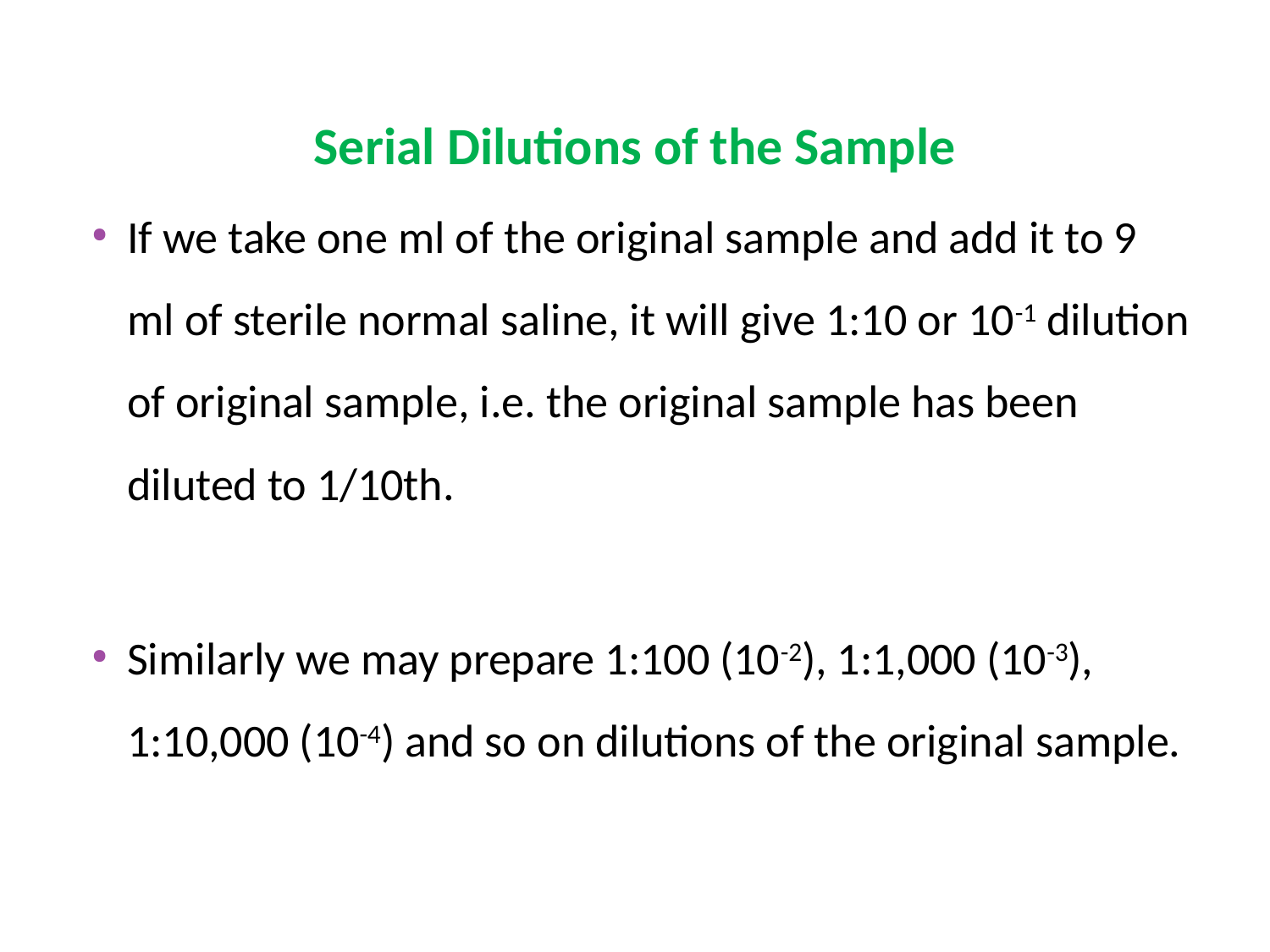

#
Serial Dilutions of the Sample
If we take one ml of the original sample and add it to 9 ml of sterile normal saline, it will give 1:10 or 10-1 dilution of original sample, i.e. the original sample has been diluted to 1/10th.

Similarly we may prepare 1:100 (10-2), 1:1,000 (10-3), 1:10,000 (10-4) and so on dilutions of the original sample.